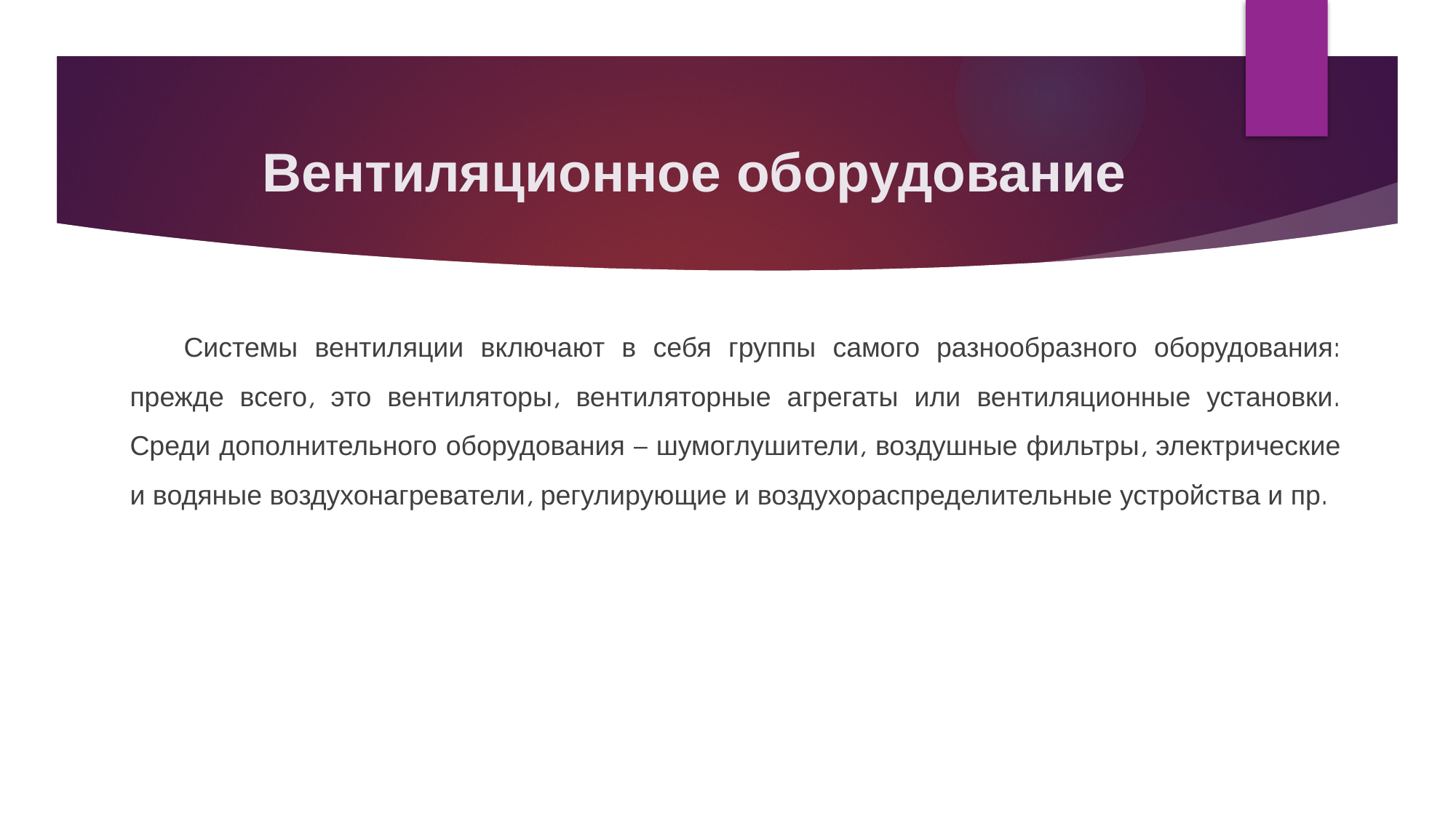

# Вентиляционное оборудование
Системы вентиляции включают в себя группы самого разнообразного оборудования: прежде всего, это вентиляторы, вентиляторные агрегаты или вентиляционные установки. Среди дополнительного оборудования – шумоглушители, воздушные фильтры, электрические и водяные воздухонагреватели, регулирующие и воздухораспределительные устройства и пр.